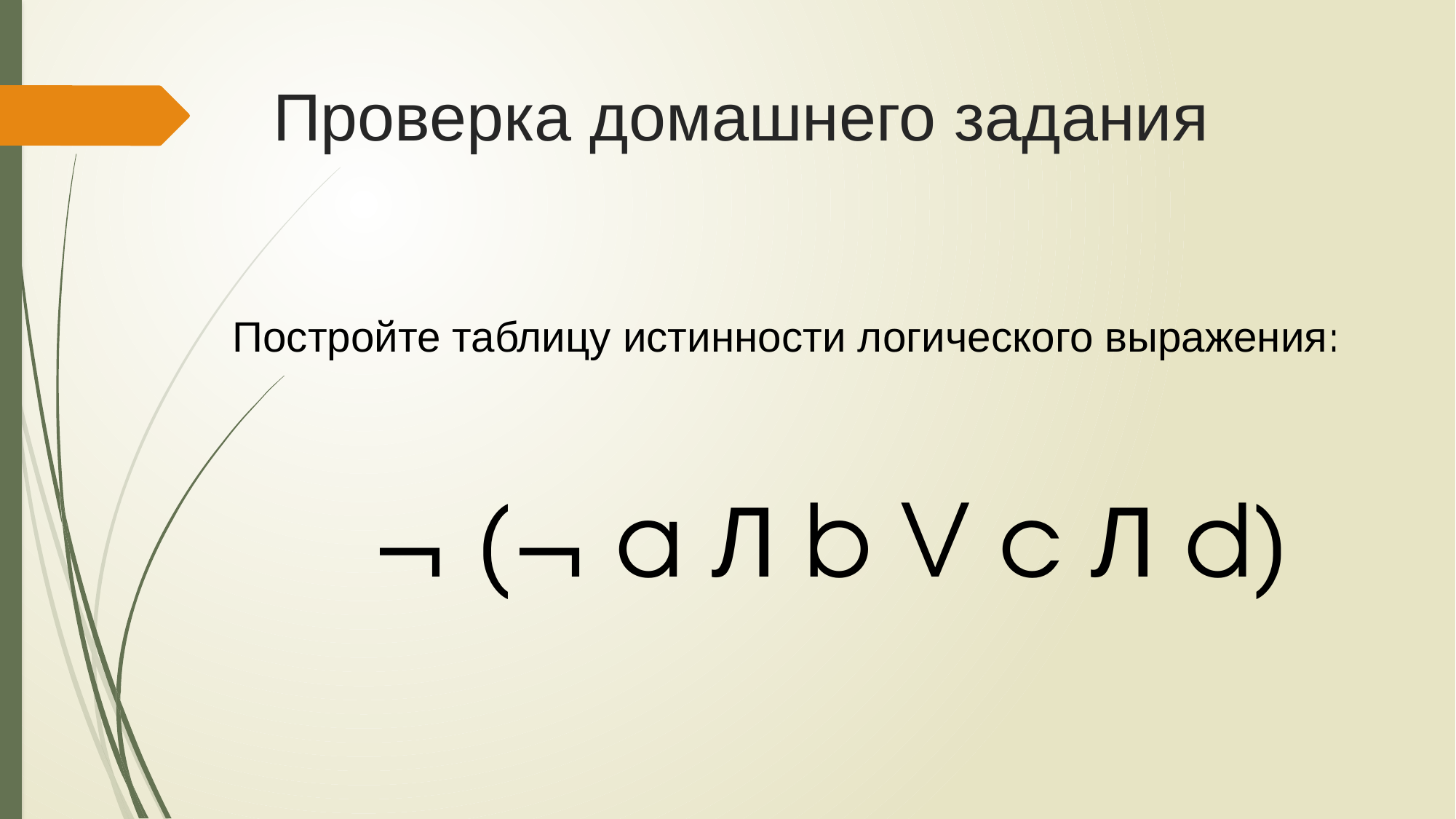

# Проверка домашнего задания
Постройте таблицу истинности логического выражения:
¬ (¬ a Л b V c Л d)